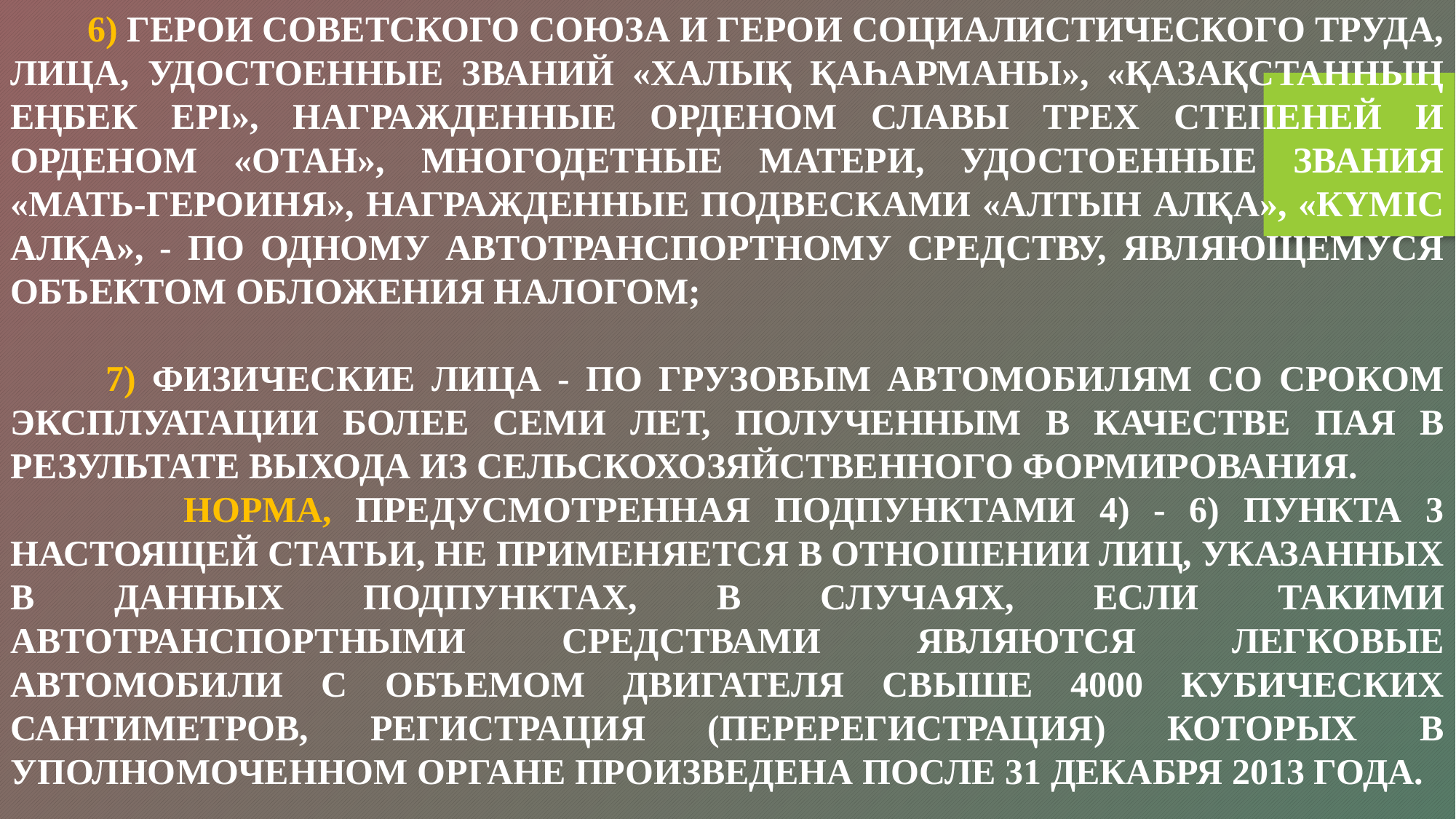

6) ГЕРОИ СОВЕТСКОГО СОЮЗА И ГЕРОИ СОЦИАЛИСТИЧЕСКОГО ТРУДА, ЛИЦА, УДОСТОЕННЫЕ ЗВАНИЙ «ХАЛЫҚ ҚАҺАРМАНЫ», «ҚАЗАҚСТАННЫҢ ЕҢБЕК EPI», НАГРАЖДЕННЫЕ ОРДЕНОМ СЛАВЫ ТРЕХ СТЕПЕНЕЙ И ОРДЕНОМ «ОТАН», МНОГОДЕТНЫЕ МАТЕРИ, УДОСТОЕННЫЕ ЗВАНИЯ «МАТЬ-ГЕРОИНЯ», НАГРАЖДЕННЫЕ ПОДВЕСКАМИ «АЛТЫН АЛҚА», «КҮМIС АЛҚА», - ПО ОДНОМУ АВТОТРАНСПОРТНОМУ СРЕДСТВУ, ЯВЛЯЮЩЕМУСЯ ОБЪЕКТОМ ОБЛОЖЕНИЯ НАЛОГОМ;

    7) ФИЗИЧЕСКИЕ ЛИЦА - ПО ГРУЗОВЫМ АВТОМОБИЛЯМ СО СРОКОМ ЭКСПЛУАТАЦИИ БОЛЕЕ СЕМИ ЛЕТ, ПОЛУЧЕННЫМ В КАЧЕСТВЕ ПАЯ В РЕЗУЛЬТАТЕ ВЫХОДА ИЗ СЕЛЬСКОХОЗЯЙСТВЕННОГО ФОРМИРОВАНИЯ.
      НОРМА, ПРЕДУСМОТРЕННАЯ ПОДПУНКТАМИ 4) - 6) ПУНКТА 3 НАСТОЯЩЕЙ СТАТЬИ, НЕ ПРИМЕНЯЕТСЯ В ОТНОШЕНИИ ЛИЦ, УКАЗАННЫХ В ДАННЫХ ПОДПУНКТАХ, В СЛУЧАЯХ, ЕСЛИ ТАКИМИ АВТОТРАНСПОРТНЫМИ СРЕДСТВАМИ ЯВЛЯЮТСЯ ЛЕГКОВЫЕ АВТОМОБИЛИ С ОБЪЕМОМ ДВИГАТЕЛЯ СВЫШЕ 4000 КУБИЧЕСКИХ САНТИМЕТРОВ, РЕГИСТРАЦИЯ (ПЕРЕРЕГИСТРАЦИЯ) КОТОРЫХ В УПОЛНОМОЧЕННОМ ОРГАНЕ ПРОИЗВЕДЕНА ПОСЛЕ 31 ДЕКАБРЯ 2013 ГОДА.